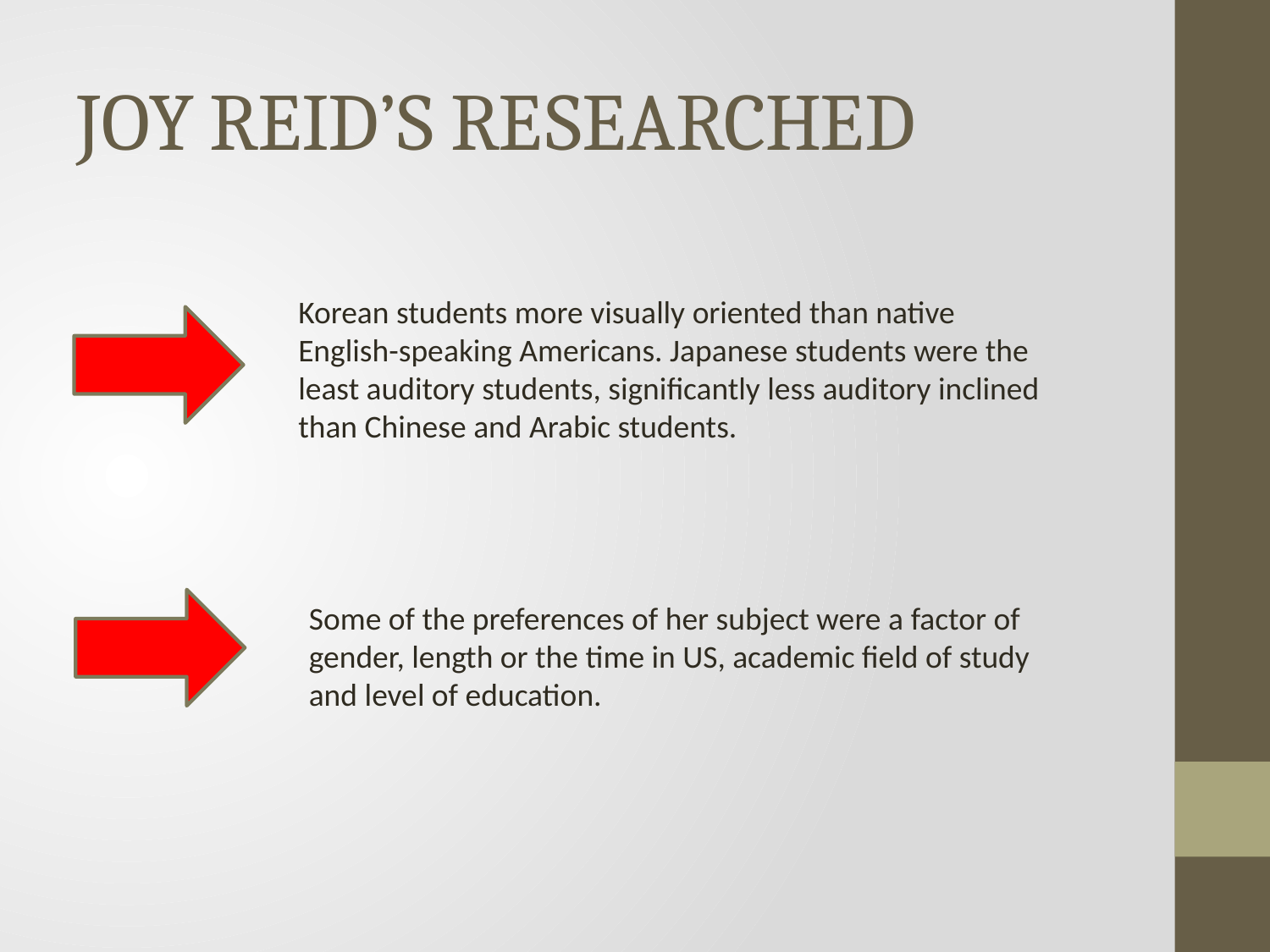

# JOY REID’S RESEARCHED
Korean students more visually oriented than native English-speaking Americans. Japanese students were the least auditory students, significantly less auditory inclined than Chinese and Arabic students.

Some of the preferences of her subject were a factor of gender, length or the time in US, academic field of study and level of education.